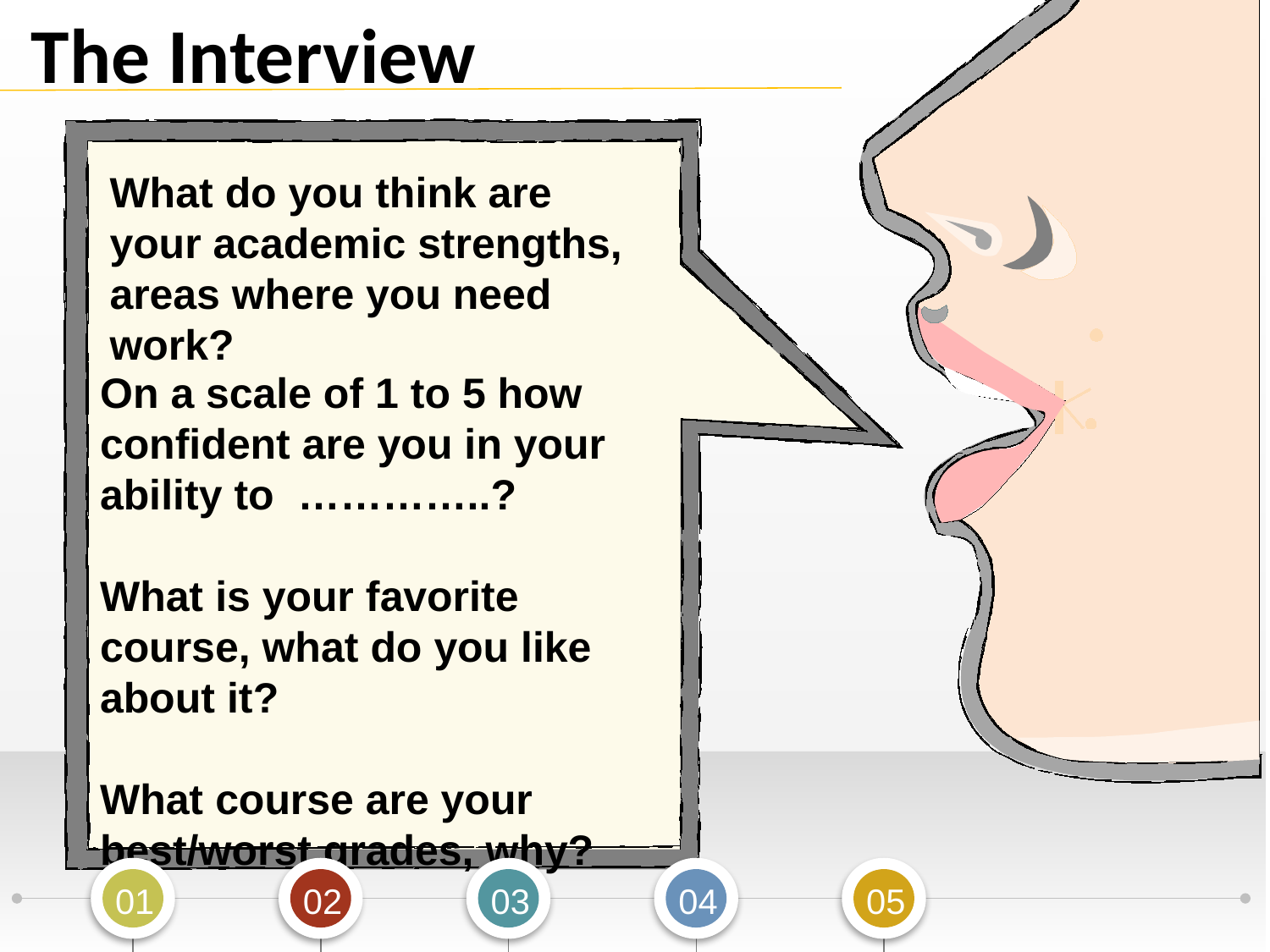

The Interview

What do you think are your academic strengths,  areas where you need work?

On a scale of 1 to 5 how confident are you in your ability to  …………..?

What is your favorite course, what do you like about it?

What course are your best/worst grades, why?

01

02

03

04

05

.